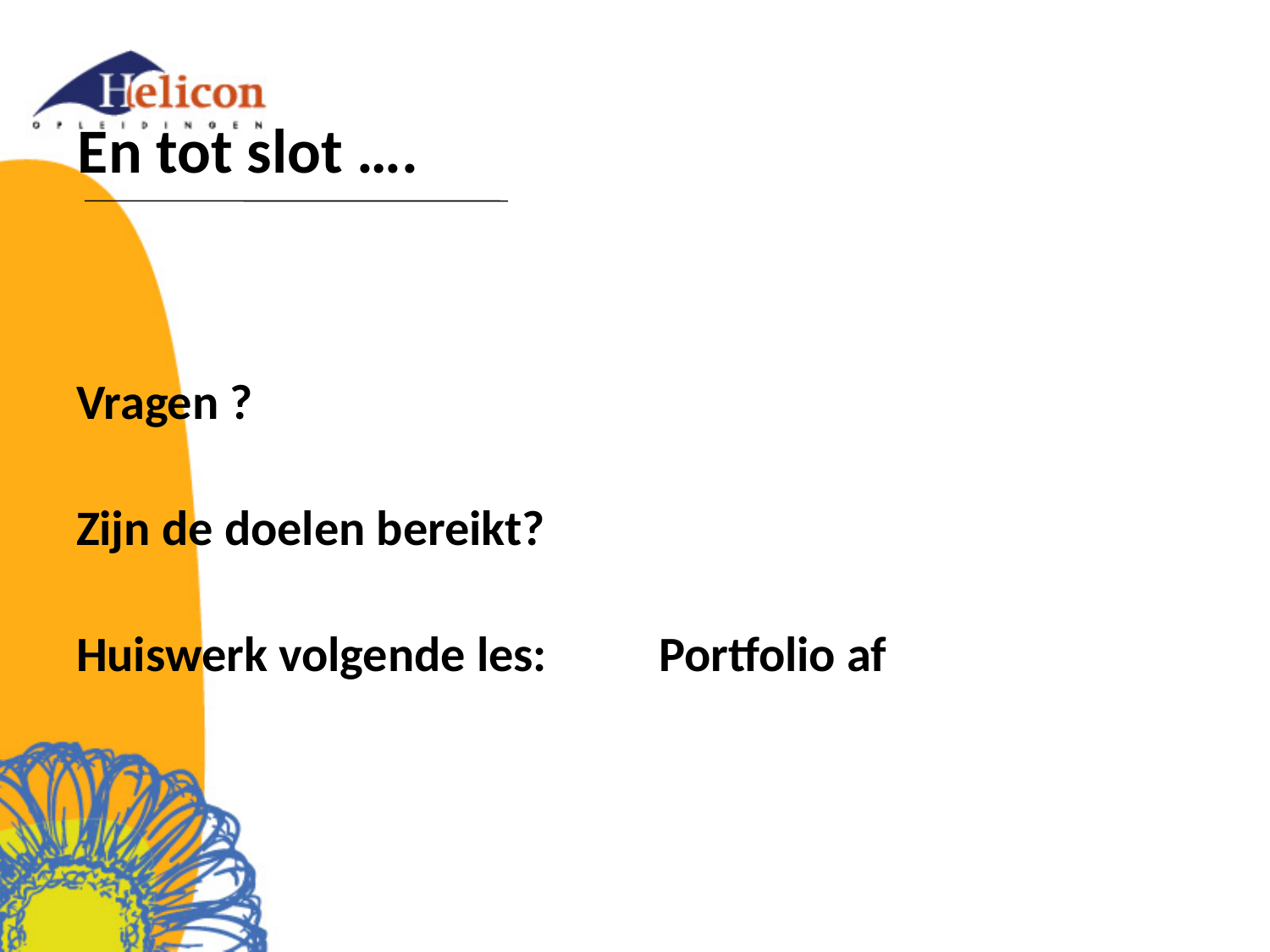

# En tot slot ….

Vragen ?

Zijn de doelen bereikt?

Huiswerk volgende les:          Portfolio af